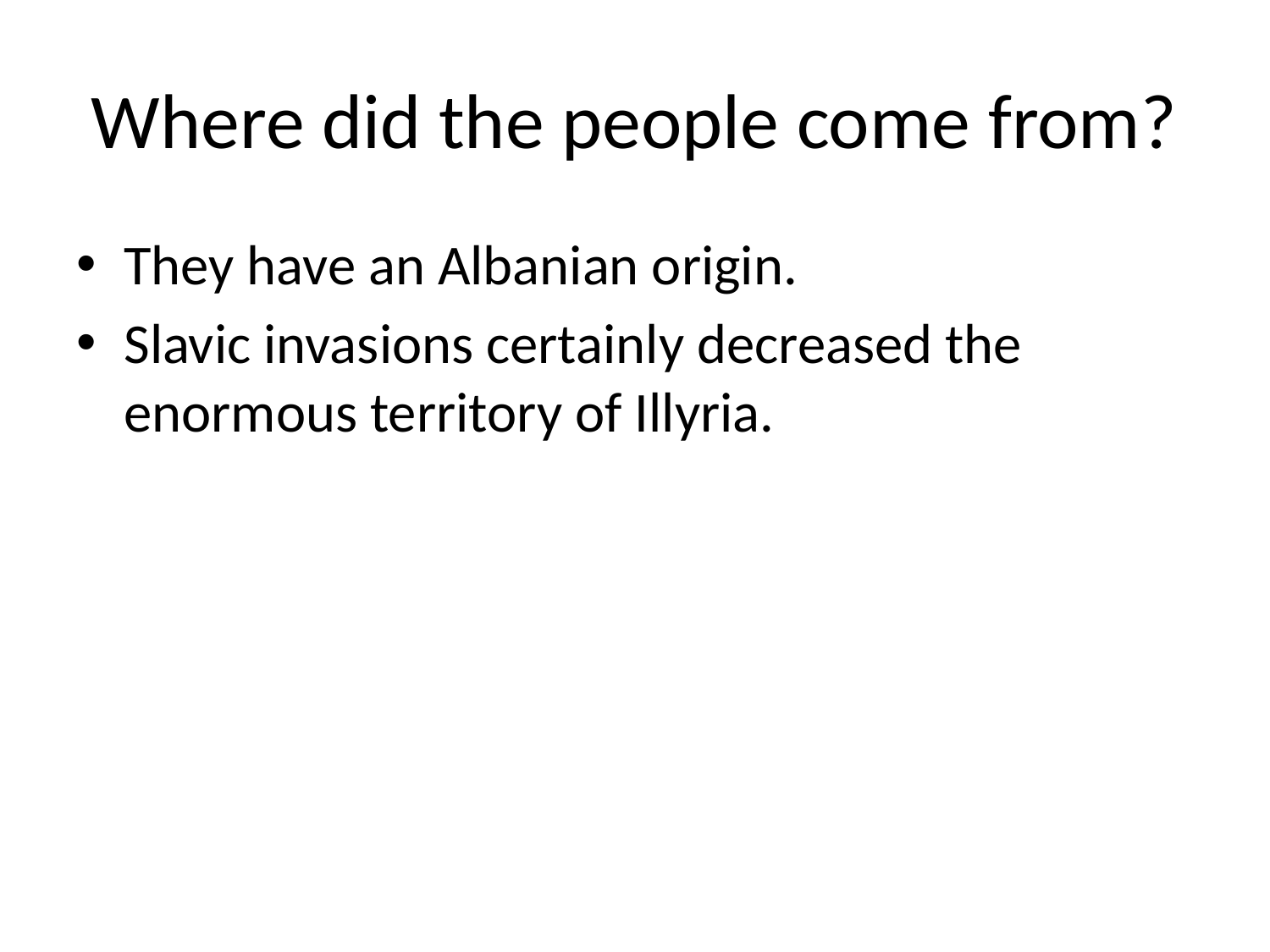

# Where did the people come from?
They have an Albanian origin.
Slavic invasions certainly decreased the enormous territory of Illyria.